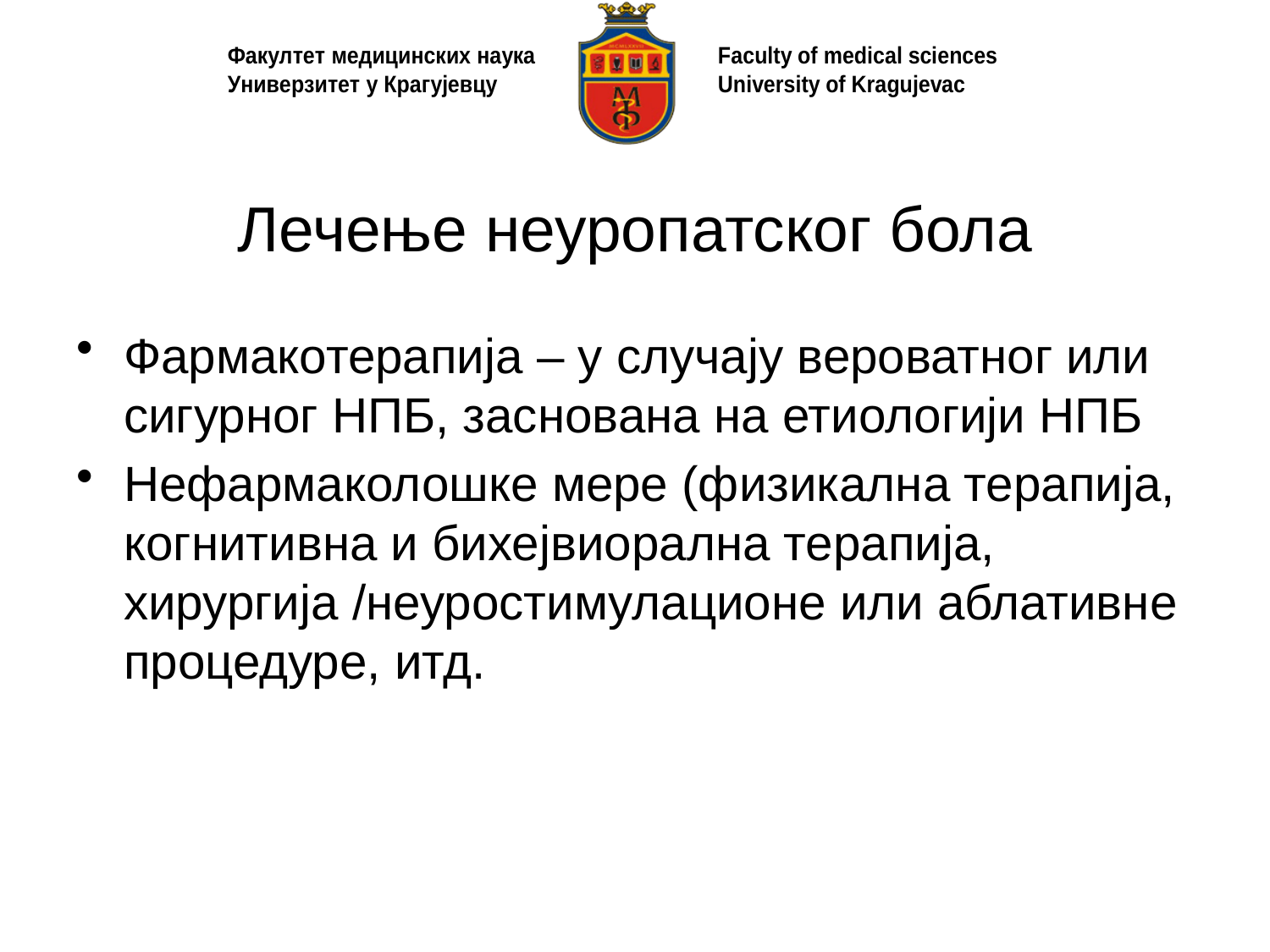

# Лечење неуропатског бола
Фармакотерапија – у случају вероватног или сигурног НПБ, заснована на етиологији НПБ
Нефармаколошке мере (физикална терапија, когнитивна и бихејвиорална терапија, хирургија /неуростимулационе или аблативне процедуре, итд.